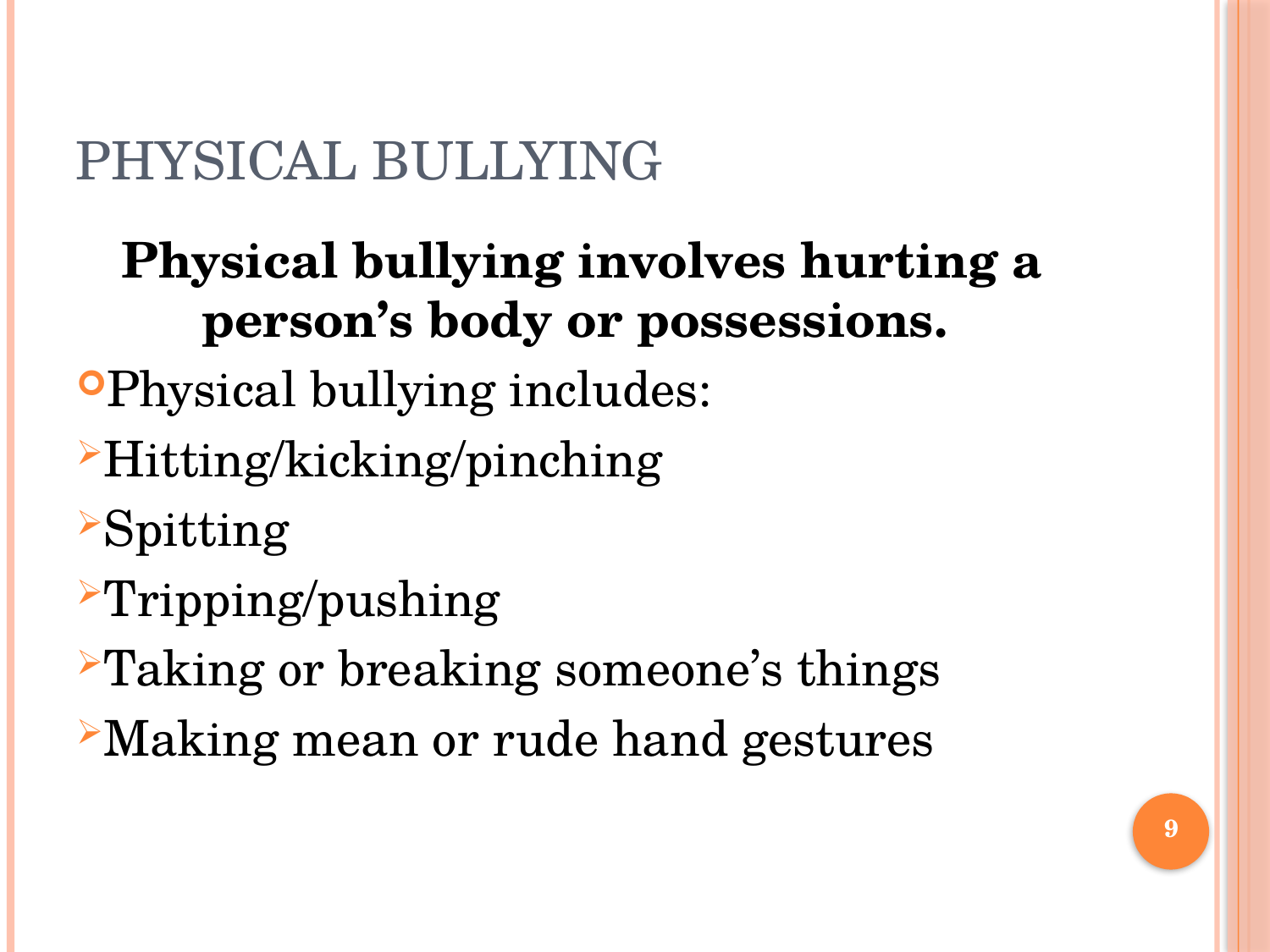

# Physical Bullying
Physical bullying involves hurting a person’s body or possessions.
Physical bullying includes:
Hitting/kicking/pinching
Spitting
Tripping/pushing
Taking or breaking someone’s things
Making mean or rude hand gestures

9